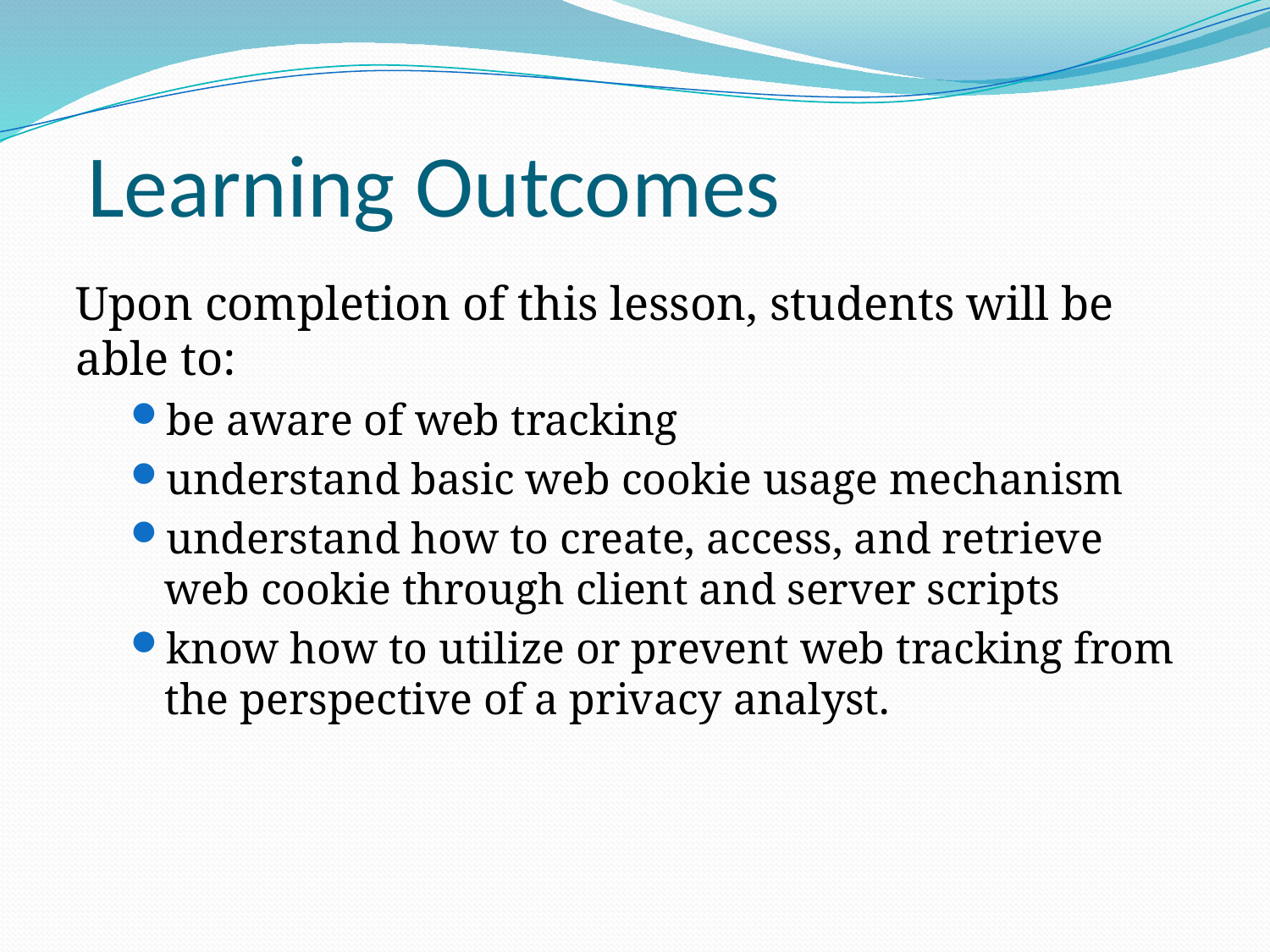

# Learning Outcomes
Upon completion of this lesson, students will be able to:
be aware of web tracking
understand basic web cookie usage mechanism
understand how to create, access, and retrieve web cookie through client and server scripts
know how to utilize or prevent web tracking from the perspective of a privacy analyst.